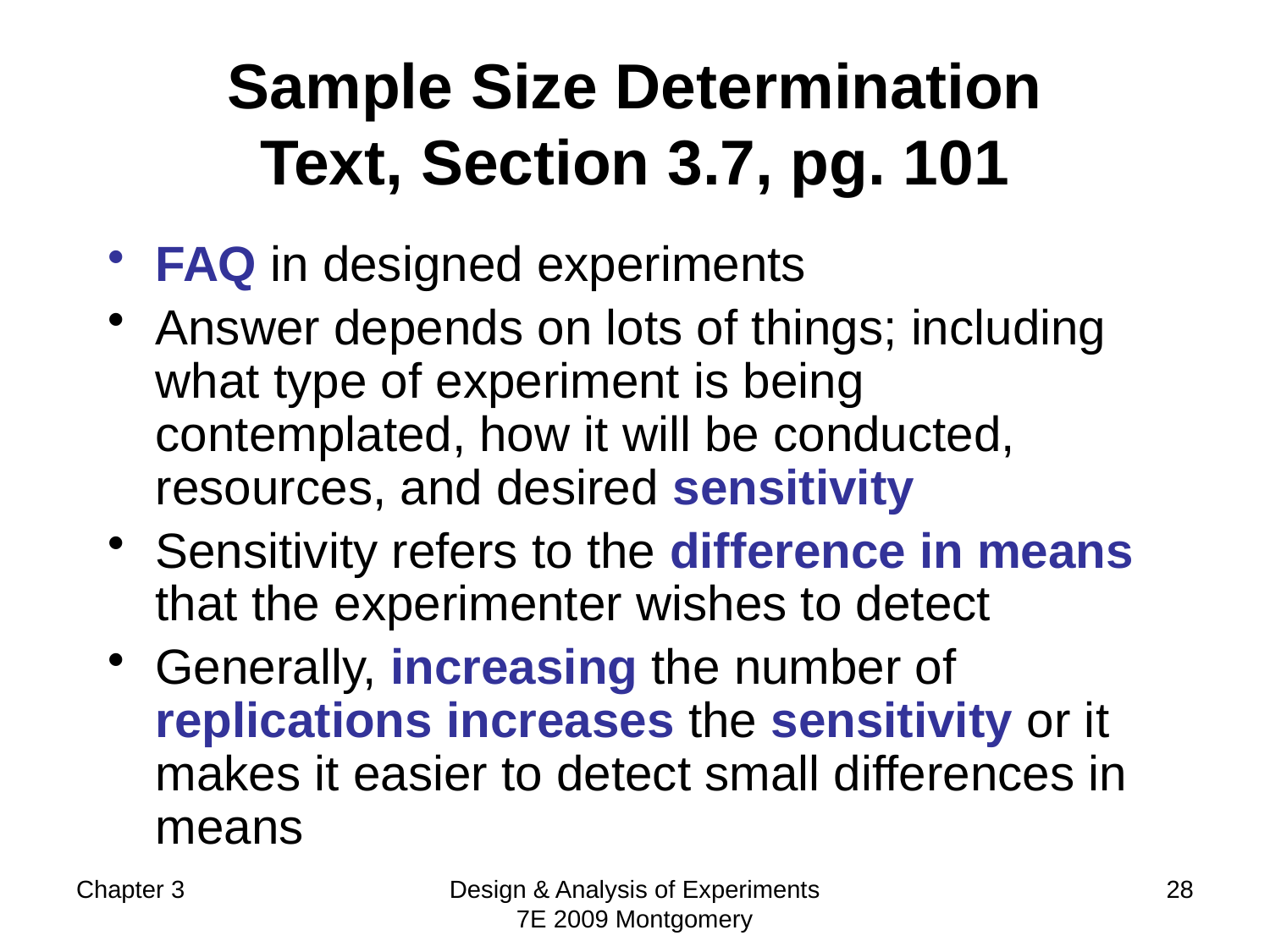

# Sample Size Determination Text, Section 3.7, pg. 101
FAQ in designed experiments
Answer depends on lots of things; including what type of experiment is being contemplated, how it will be conducted, resources, and desired sensitivity
Sensitivity refers to the difference in means that the experimenter wishes to detect
Generally, increasing the number of replications increases the sensitivity or it makes it easier to detect small differences in means
Chapter 3
Design & Analysis of Experiments 7E 2009 Montgomery
28